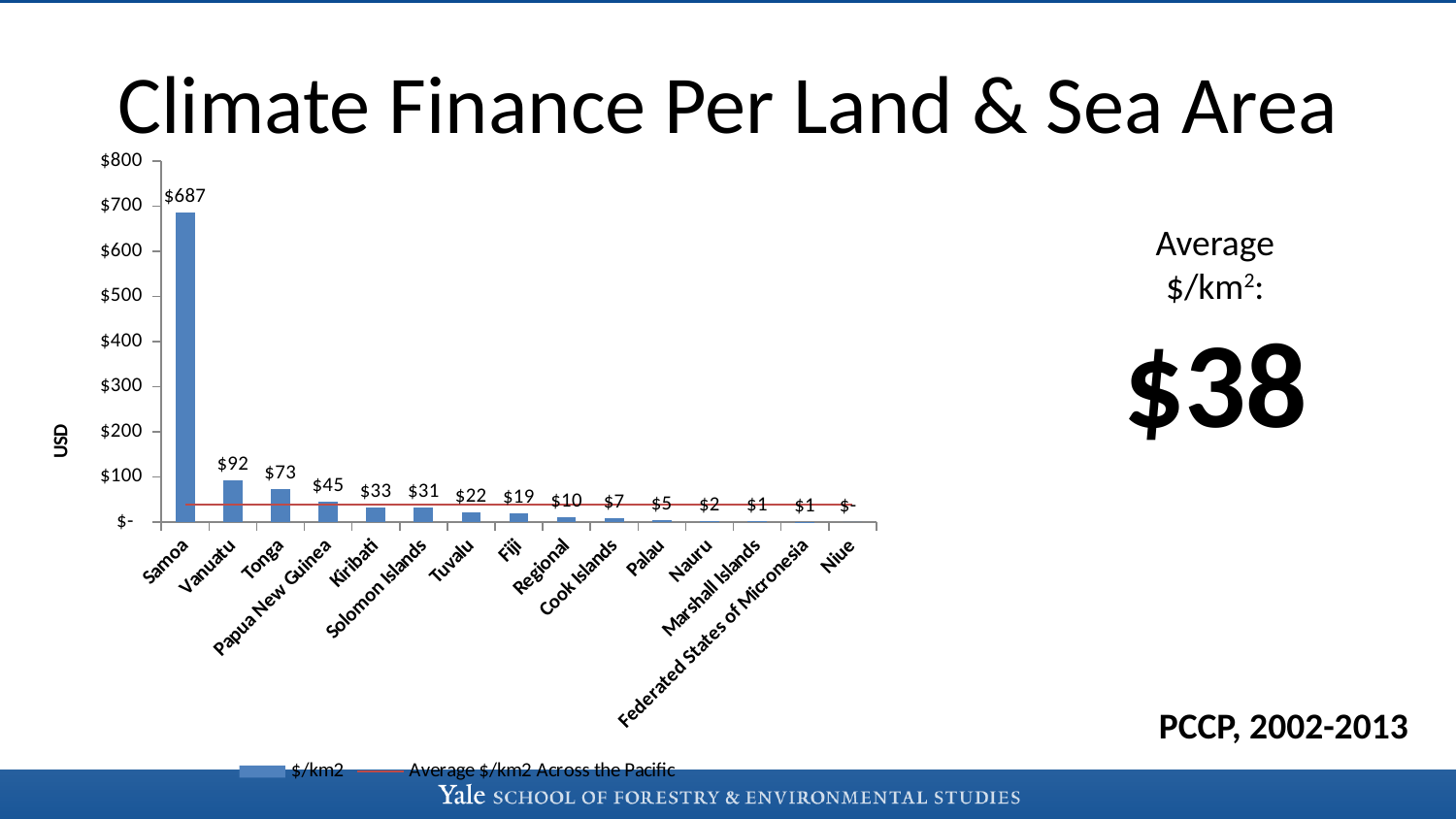

# Climate Finance Per Land & Sea Area

### Chart

| Category |  |  |
|---|---|---|
| Samoa | 686.7151632833184 | 37.70484939295711 |
| Vanuatu | 91.74270401411557 | 37.70484939295711 |
| Tonga | 73.12361541869738 | 37.70484939295711 |
| Papua New Guinea | 45.34774561705051 | 37.70484939295711 |
| Kiribati | 32.6959020617831 | 37.70484939295711 |
| Solomon Islands | 31.00810246679317 | 37.70484939295711 |
| Tuvalu | 21.66130700778643 | 37.70484939295711 |
| Fiji | 18.74141025641025 | 37.70484939295711 |
| Regional | 9.722304948790898 | 37.70484939295711 |
| Cook Islands | 7.43836088295688 | 37.70484939295711 |
| Palau | 4.882161716171617 | 37.70484939295711 |
| Nauru | 2.331712726032071 | 37.70484939295711 |
| Marshall Islands | 0.895316708229426 | 37.70484939295711 |
| Federated States of Micronesia | 0.650880952380952 | 37.70484939295711 |
| Niue | 0.0 | 37.70484939295711 |
Average $/km2:
$38

PCCP, 2002-2013